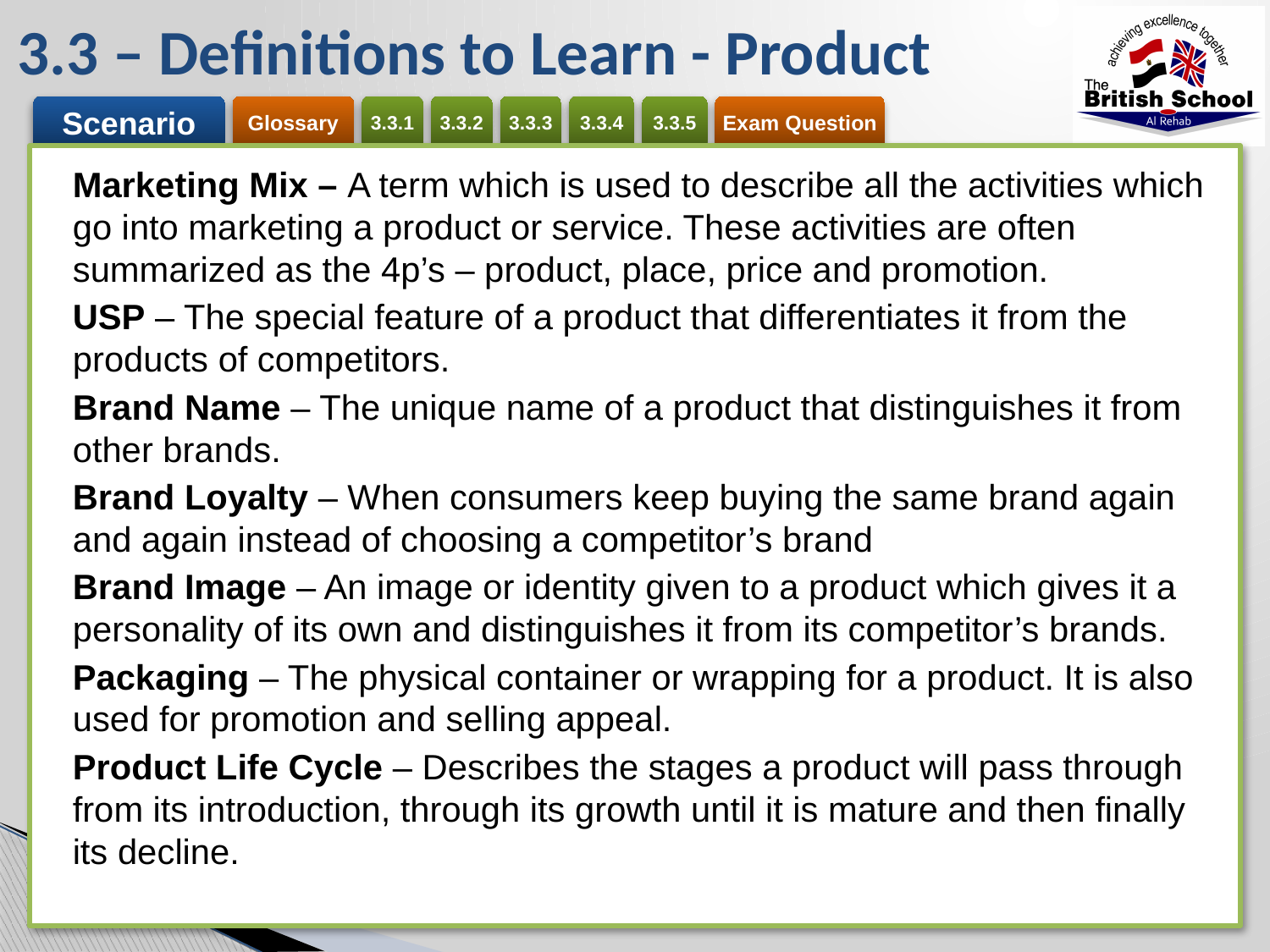

# 3.3 – Definitions to Learn - Product
Marketing Mix – A term which is used to describe all the activities which go into marketing a product or service. These activities are often summarized as the 4p’s – product, place, price and promotion.
USP – The special feature of a product that differentiates it from the products of competitors.
Brand Name – The unique name of a product that distinguishes it from other brands.
Brand Loyalty – When consumers keep buying the same brand again and again instead of choosing a competitor’s brand
Brand Image – An image or identity given to a product which gives it a personality of its own and distinguishes it from its competitor’s brands.
Packaging – The physical container or wrapping for a product. It is also used for promotion and selling appeal.
Product Life Cycle – Describes the stages a product will pass through from its introduction, through its growth until it is mature and then finally its decline.